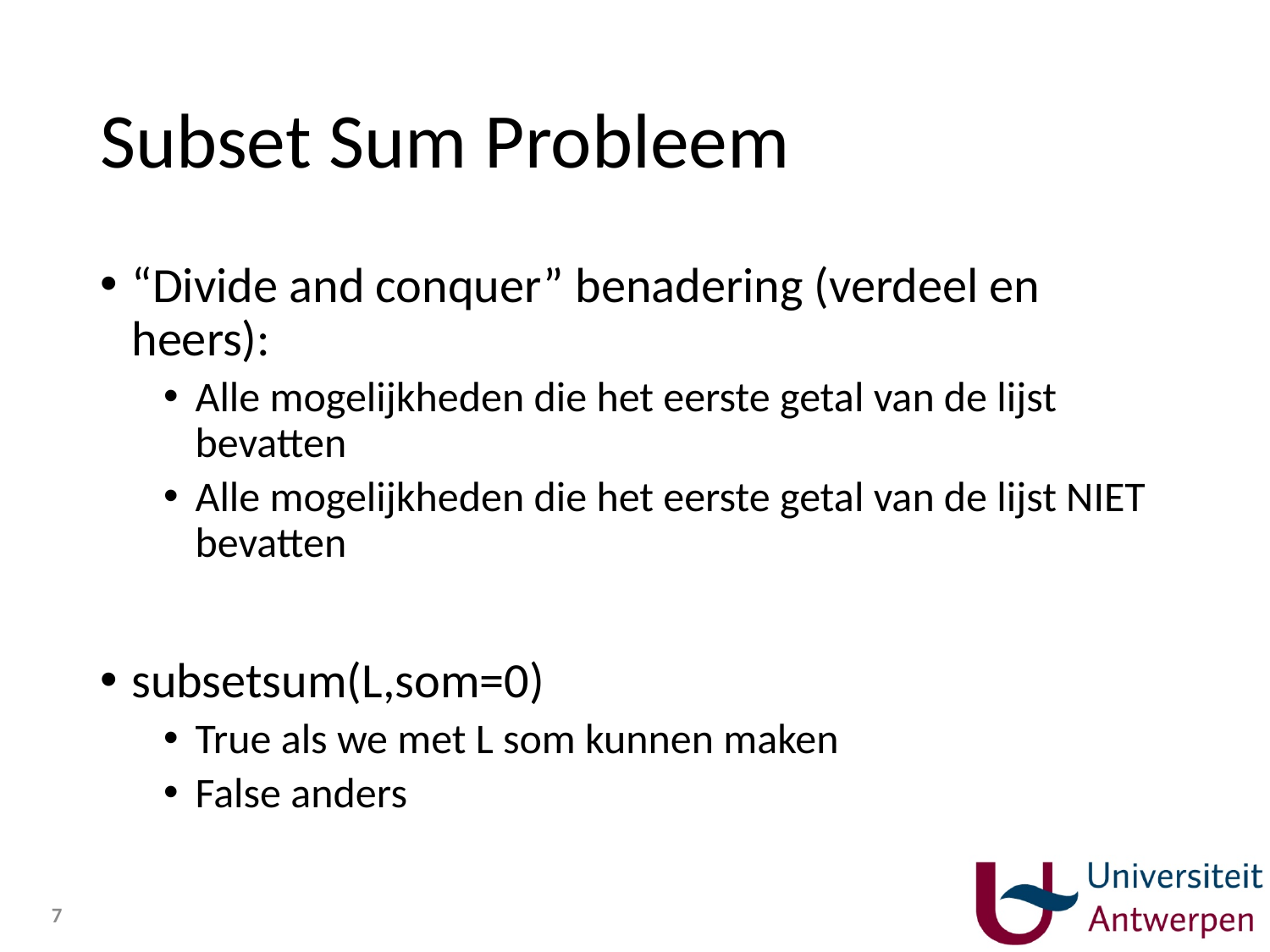

# Subset Sum Probleem
“Divide and conquer” benadering (verdeel en heers):
Alle mogelijkheden die het eerste getal van de lijst bevatten
Alle mogelijkheden die het eerste getal van de lijst NIET bevatten

subsetsum(L,som=0)
True als we met L som kunnen maken
False anders
7